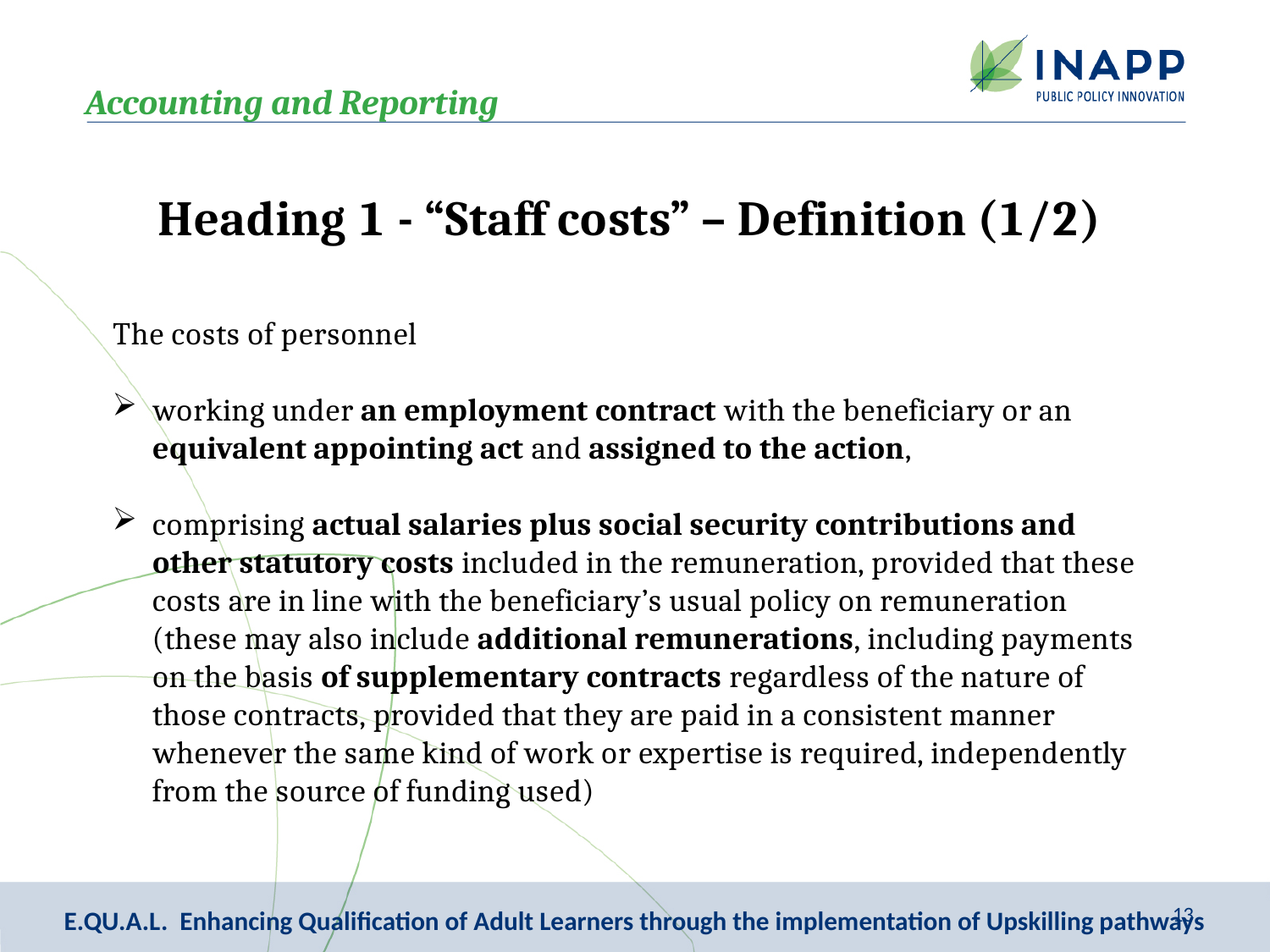

Accounting and Reporting
Heading 1 - “Staff costs” – Definition (1/2)

The costs of personnel

working under an employment contract with the beneficiary or an equivalent appointing act and assigned to the action,

comprising actual salaries plus social security contributions and other statutory costs included in the remuneration, provided that these costs are in line with the beneficiary’s usual policy on remuneration (these may also include additional remunerations, including payments on the basis of supplementary contracts regardless of the nature of those contracts, provided that they are paid in a consistent manner whenever the same kind of work or expertise is required, independently from the source of funding used)

13
E.QU.A.L.  Enhancing Qualification of Adult Learners through the implementation of Upskilling pathways